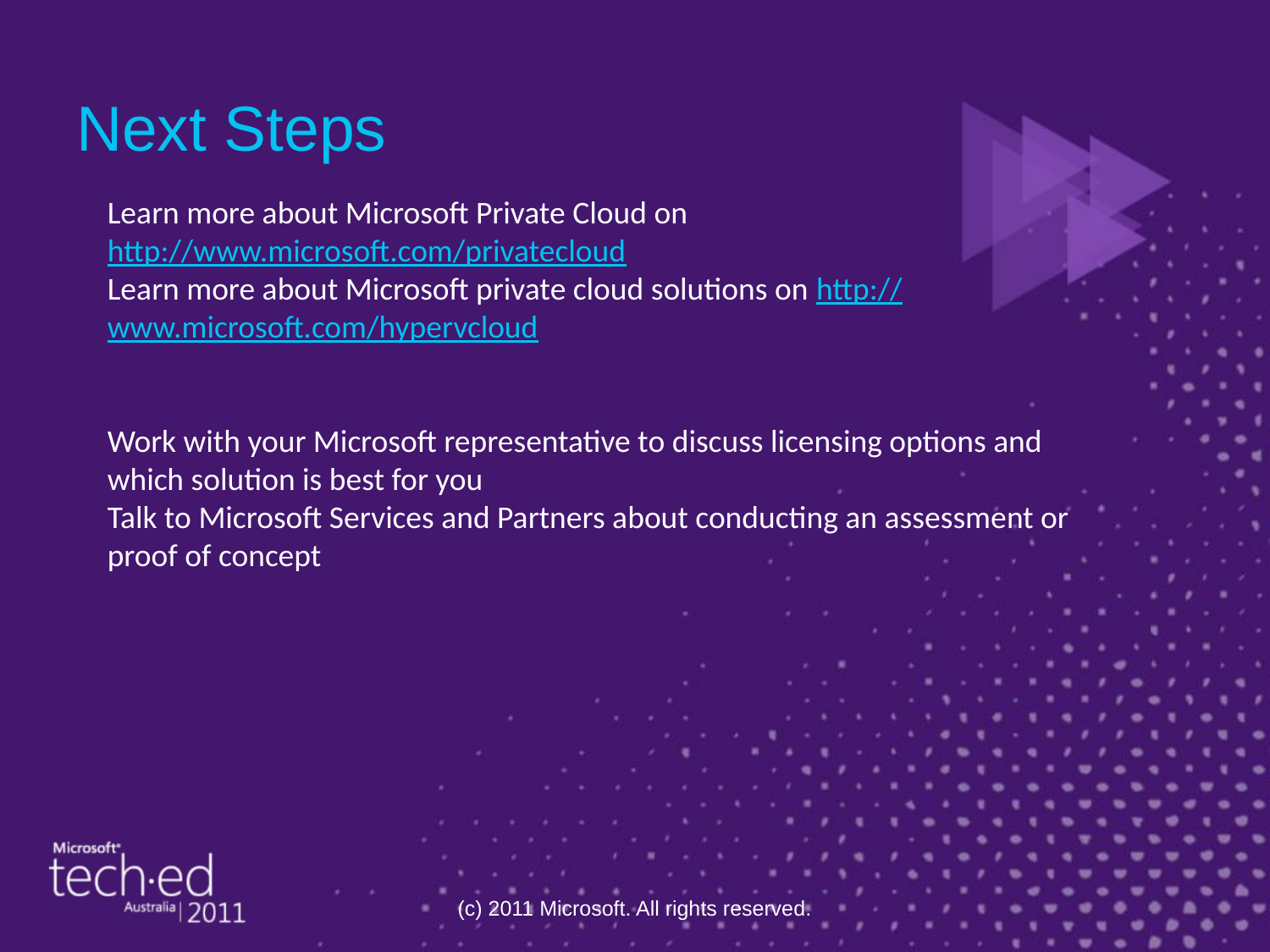

# Next Steps
Learn more about Microsoft Private Cloud on http://www.microsoft.com/privatecloud
Learn more about Microsoft private cloud solutions on http://www.microsoft.com/hypervcloud

Work with your Microsoft representative to discuss licensing options and which solution is best for you
Talk to Microsoft Services and Partners about conducting an assessment or proof of concept
(c) 2011 Microsoft. All rights reserved.